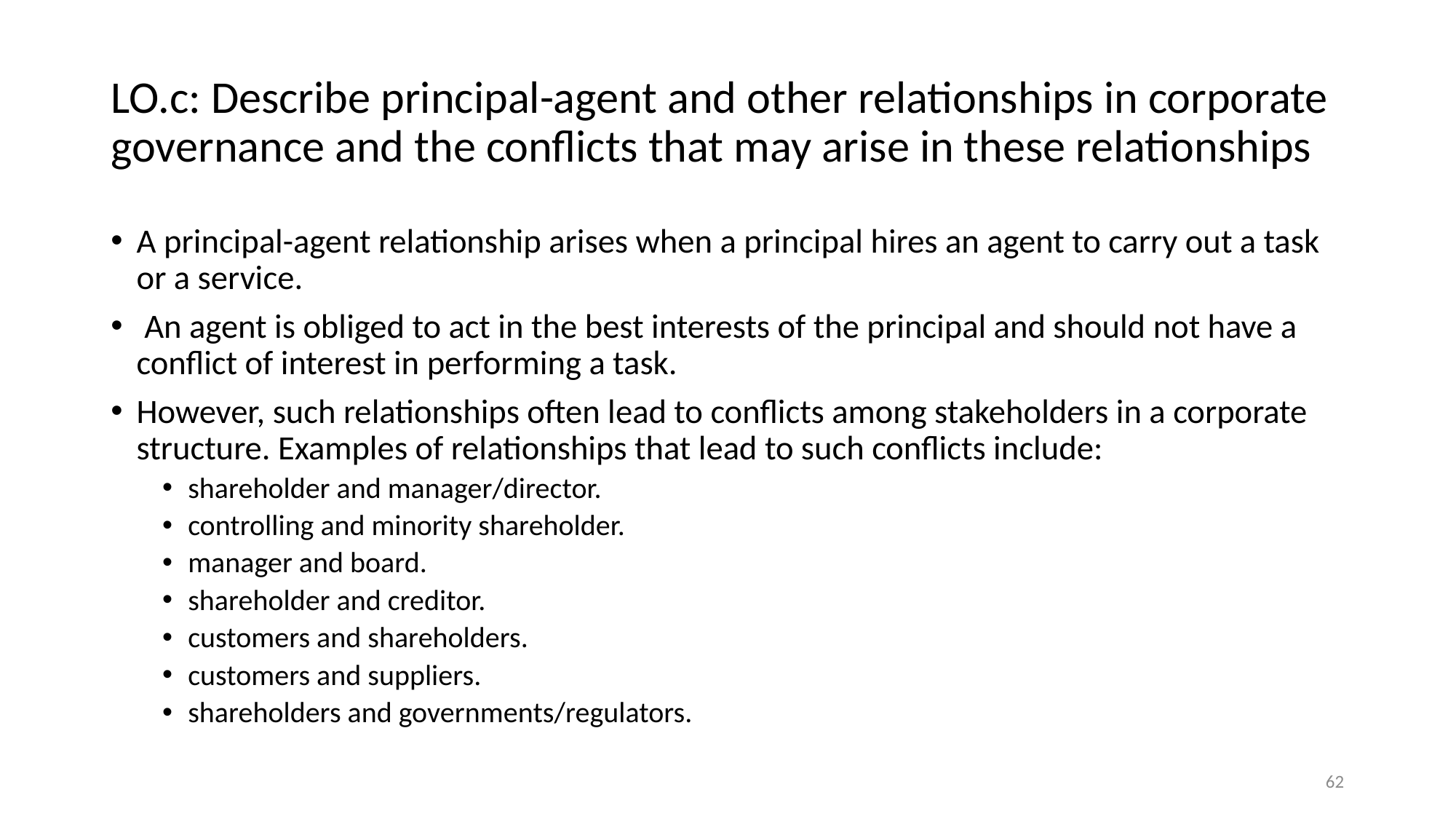

# LO.c: Describe principal-agent and other relationships in corporate governance and the conflicts that may arise in these relationships
A principal-agent relationship arises when a principal hires an agent to carry out a task or a service.
 An agent is obliged to act in the best interests of the principal and should not have a conflict of interest in performing a task.
However, such relationships often lead to conflicts among stakeholders in a corporate structure. Examples of relationships that lead to such conflicts include:
shareholder and manager/director.
controlling and minority shareholder.
manager and board.
shareholder and creditor.
customers and shareholders.
customers and suppliers.
shareholders and governments/regulators.
62